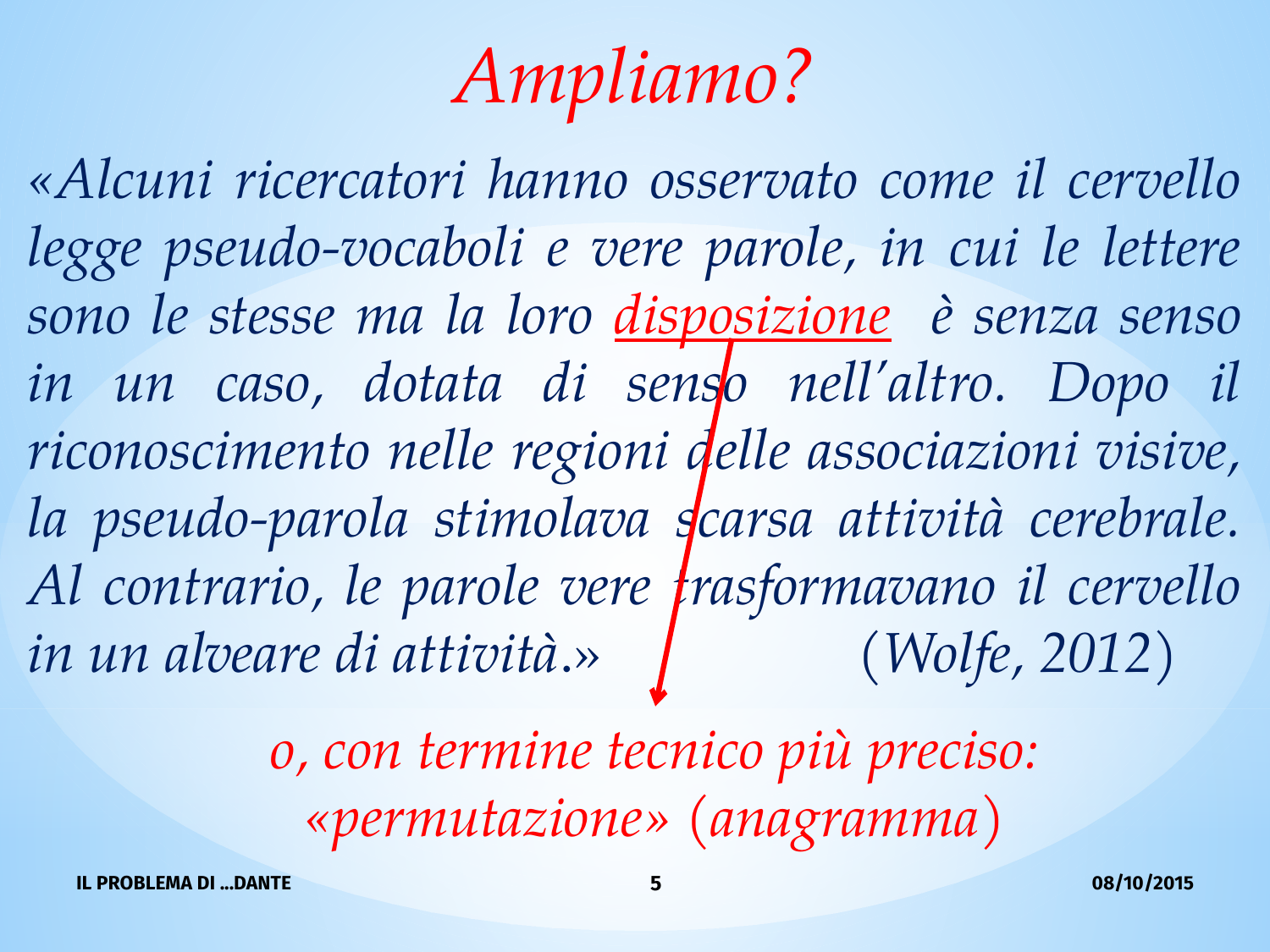

Ampliamo?
«Alcuni ricercatori hanno osservato come il cervello legge pseudo-vocaboli e vere parole, in cui le lettere sono le stesse ma la loro disposizione  è senza senso in un caso, dotata di senso nell’altro. Dopo il riconoscimento nelle regioni delle associazioni visive, la pseudo-parola stimolava scarsa attività cerebrale. Al contrario, le parole vere trasformavano il cervello in un alveare di attività.»                  (Wolfe, 2012)
o, con termine tecnico più preciso:
«permutazione» (anagramma)
IL PROBLEMA DI ...DANTE
5
08/10/2015